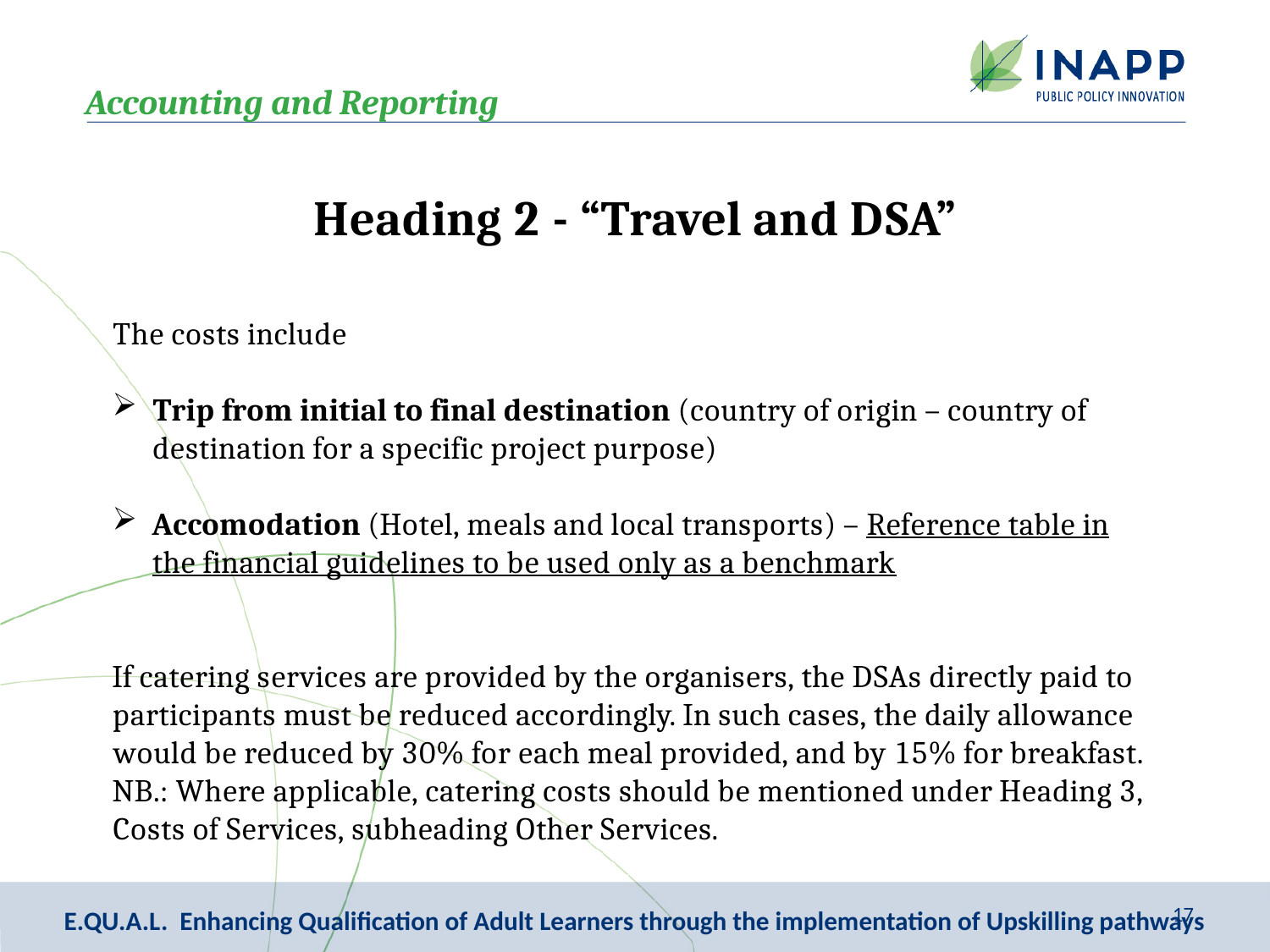

Accounting and Reporting
Heading 2 - “Travel and DSA”

The costs include

Trip from initial to final destination (country of origin – country of destination for a specific project purpose)

Accomodation (Hotel, meals and local transports) – Reference table in the financial guidelines to be used only as a benchmark

If catering services are provided by the organisers, the DSAs directly paid to participants must be reduced accordingly. In such cases, the daily allowance would be reduced by 30% for each meal provided, and by 15% for breakfast. NB.: Where applicable, catering costs should be mentioned under Heading 3, Costs of Services, subheading Other Services.

17
E.QU.A.L.  Enhancing Qualification of Adult Learners through the implementation of Upskilling pathways